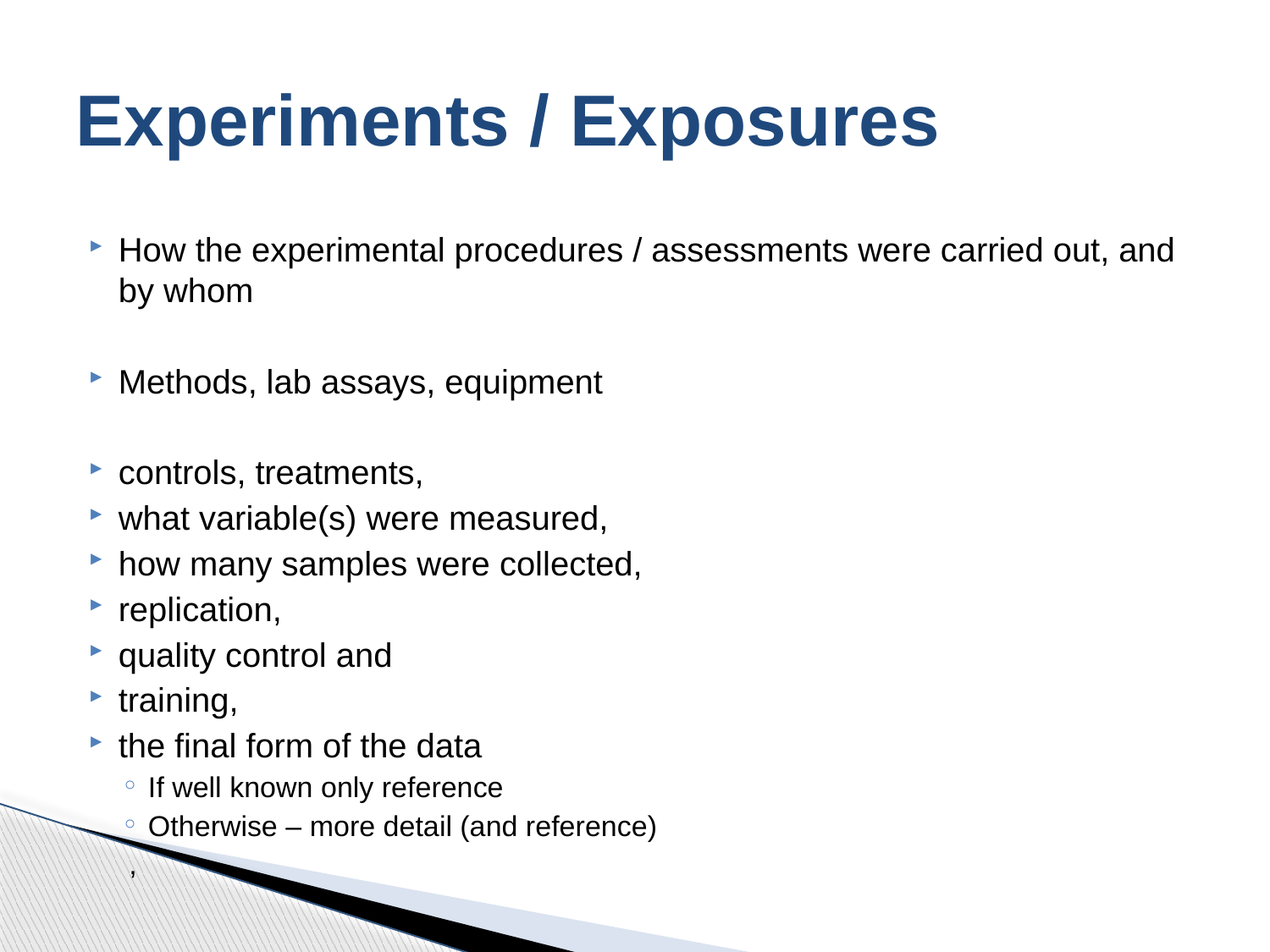

# Experiments / Exposures
How the experimental procedures / assessments were carried out, and by whom

Methods, lab assays, equipment

controls, treatments,
what variable(s) were measured,
how many samples were collected,
replication,
quality control and
training,
the final form of the data
If well known only reference
Otherwise – more detail (and reference)
,